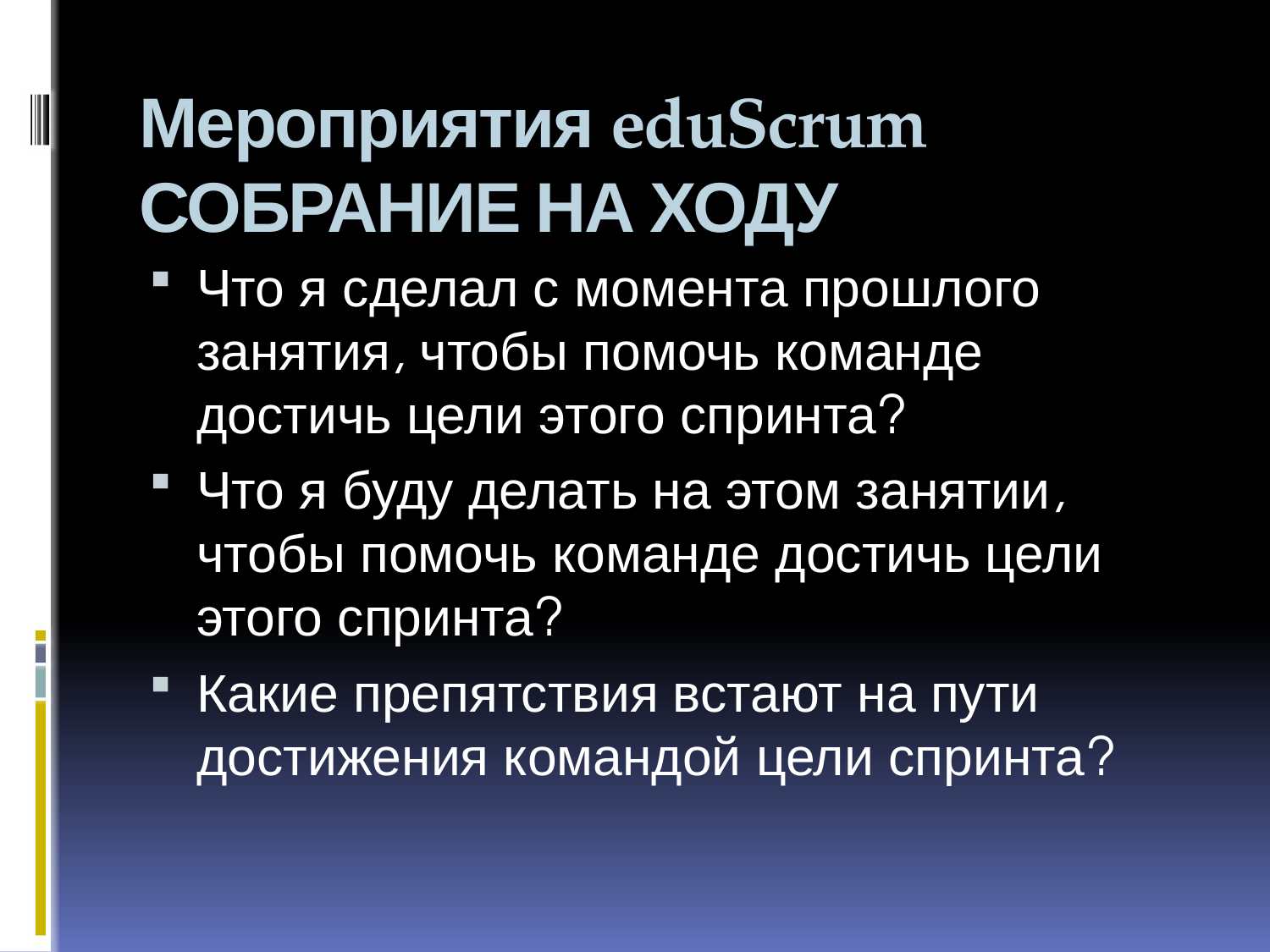

# Мероприятия eduScrum СОБРАНИЕ НА ХОДУ
Что я сделал с момента прошлого занятия, чтобы помочь команде достичь цели этого спринта?
Что я буду делать на этом занятии, чтобы помочь команде достичь цели этого спринта?
Какие препятствия встают на пути достижения командой цели спринта?